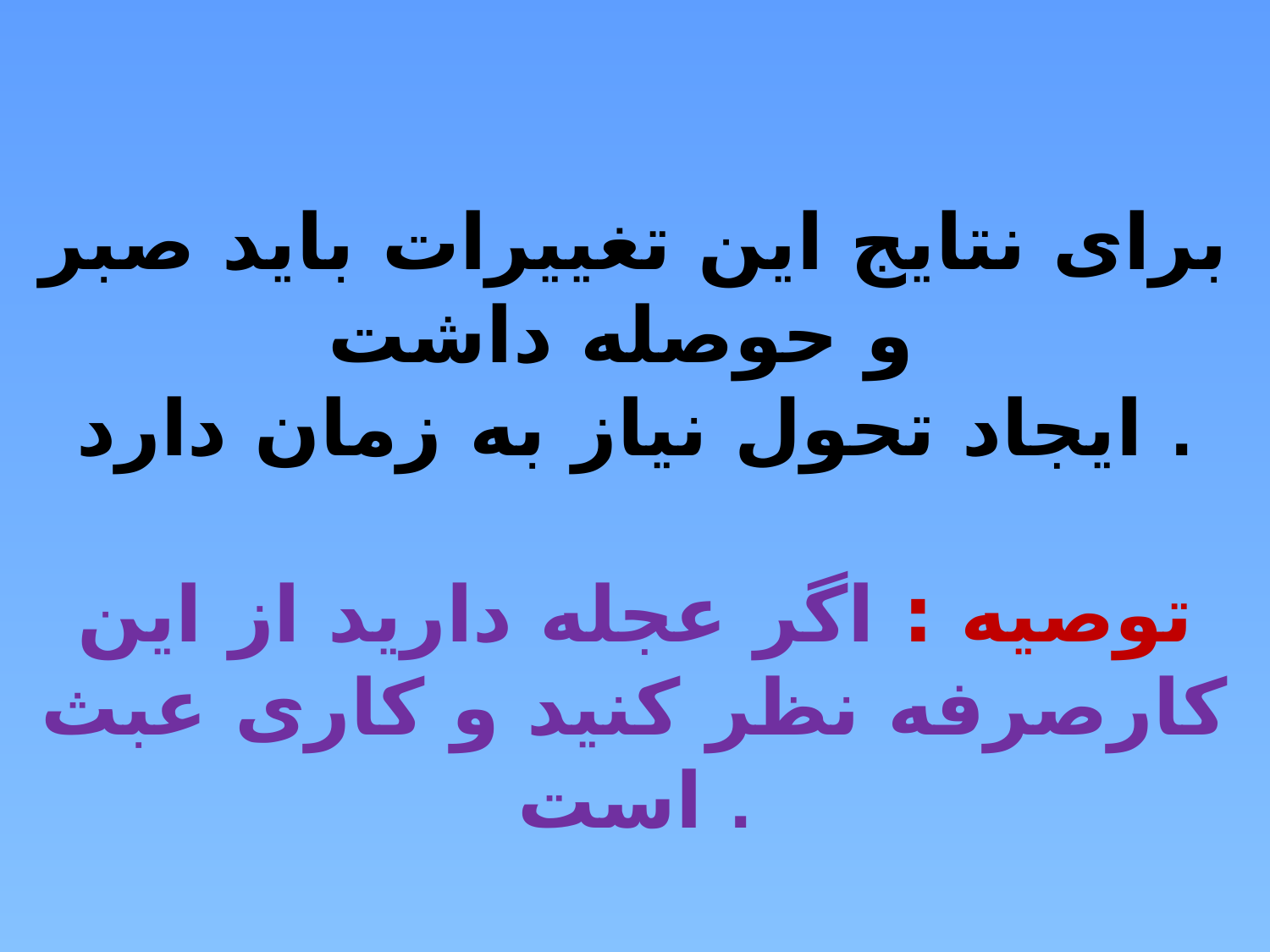

برای نتایج این تغییرات باید صبر و حوصله داشت
ایجاد تحول نیاز به زمان دارد .

توصیه : اگر عجله دارید از این کارصرفه نظر کنید و کاری عبث است .